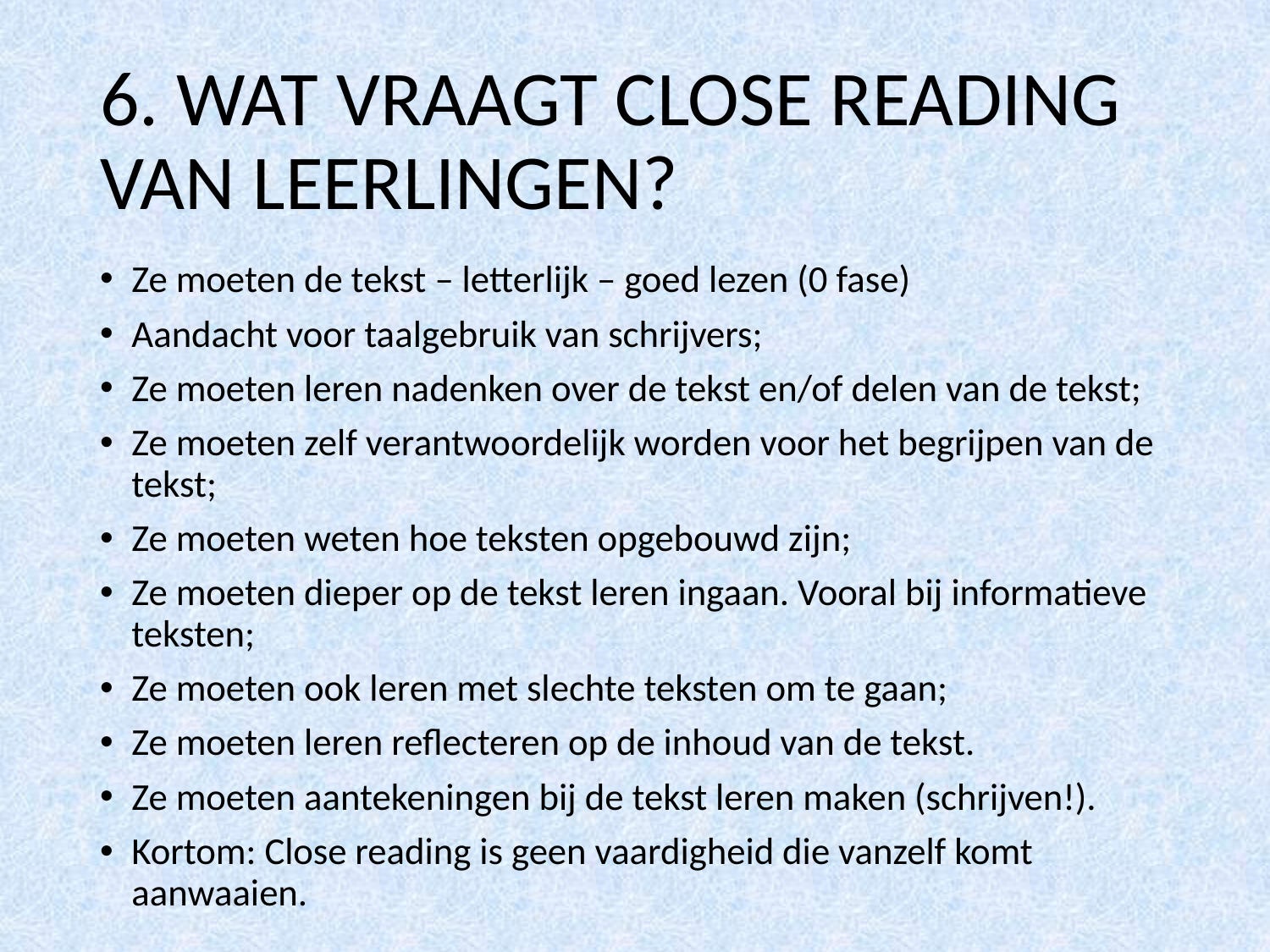

# 6. WAT VRAAGT CLOSE READING VAN LEERLINGEN?
Ze moeten de tekst – letterlijk – goed lezen (0 fase)
Aandacht voor taalgebruik van schrijvers;
Ze moeten leren nadenken over de tekst en/of delen van de tekst;
Ze moeten zelf verantwoordelijk worden voor het begrijpen van de tekst;
Ze moeten weten hoe teksten opgebouwd zijn;
Ze moeten dieper op de tekst leren ingaan. Vooral bij informatieve teksten;
Ze moeten ook leren met slechte teksten om te gaan;
Ze moeten leren reflecteren op de inhoud van de tekst.
Ze moeten aantekeningen bij de tekst leren maken (schrijven!).
Kortom: Close reading is geen vaardigheid die vanzelf komt aanwaaien.